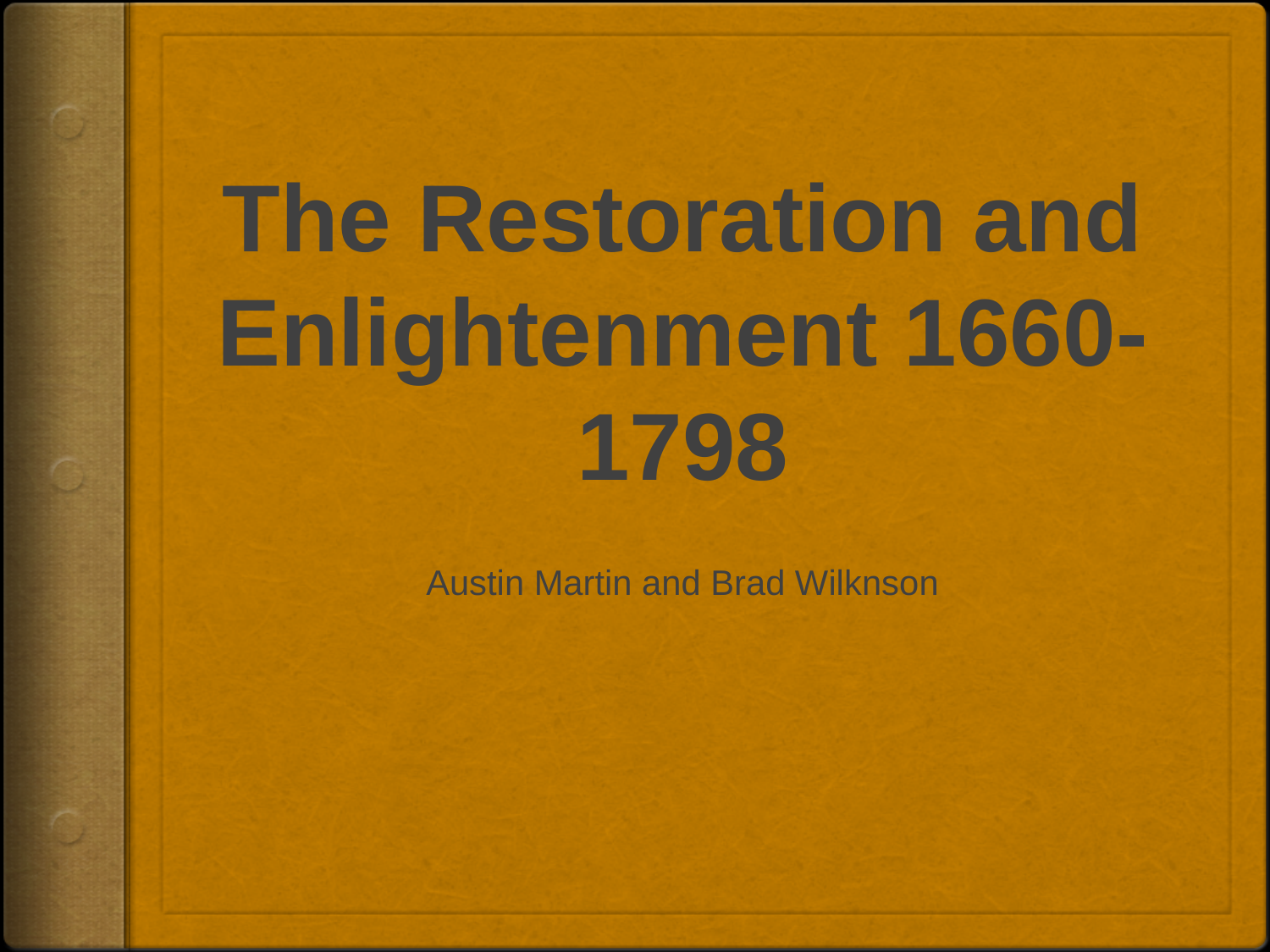

# The Restoration and Enlightenment 1660-1798
Austin Martin and Brad Wilknson